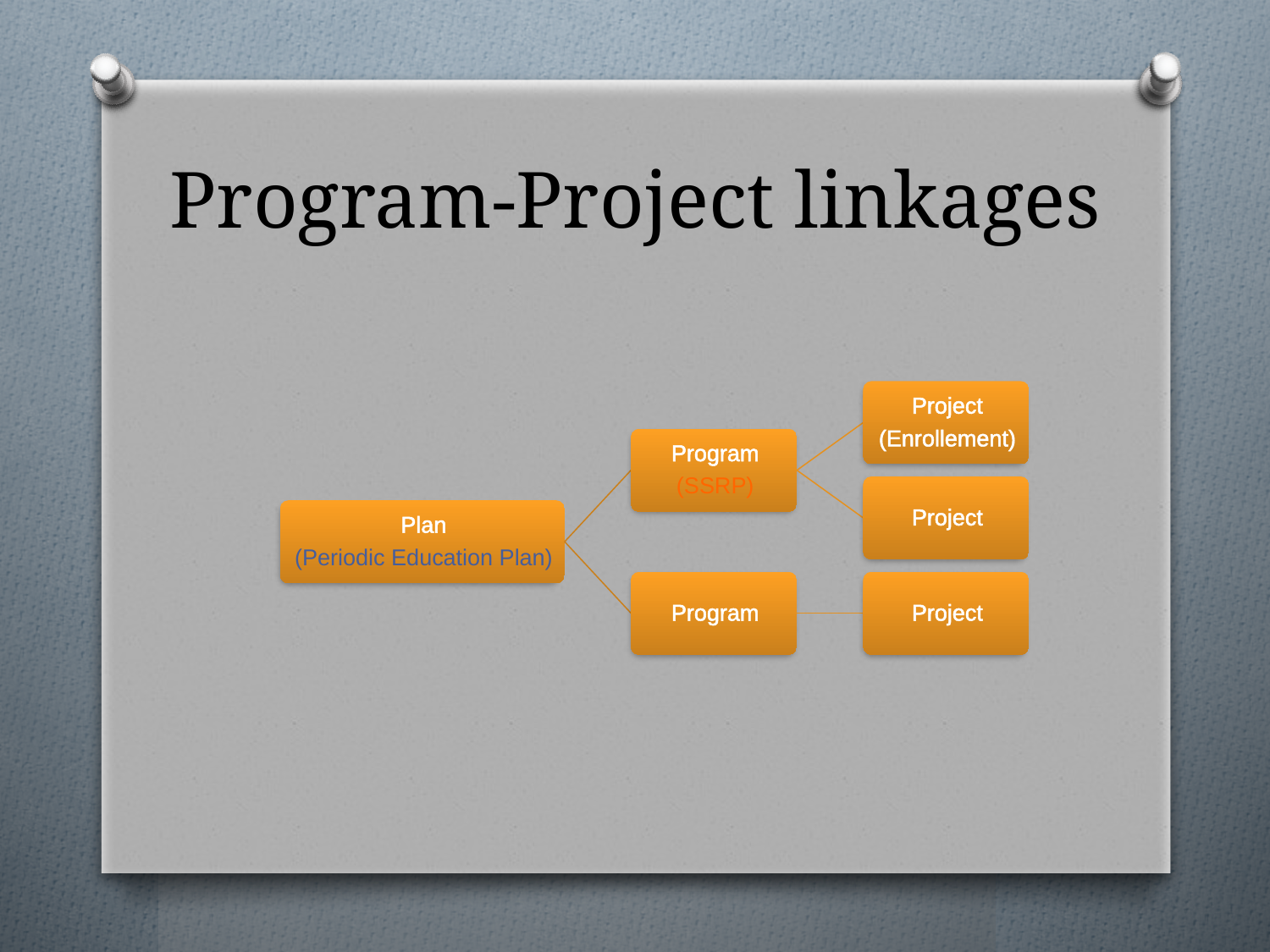

# Program-Project linkages
Plan
(Periodic Education Plan)

Program
(SSRP)

Project
(Enrollement)

Project

Program

Project